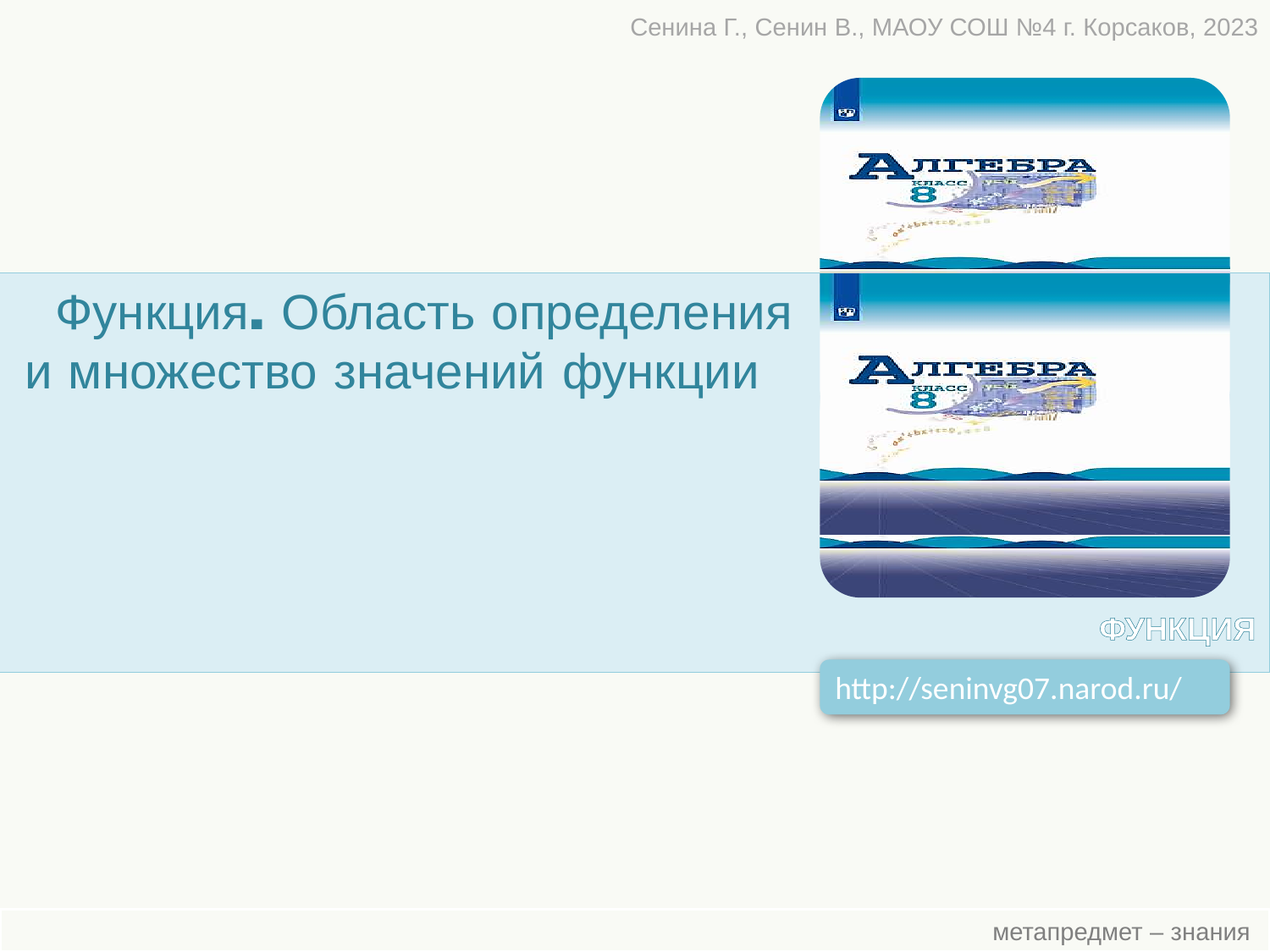

Сенина Г., Сенин В., МАОУ СОШ №4 г. Корсаков, 2023

Функция. Область определения и множество значений функции
ФУНКЦИЯ
http://seninvg07.narod.ru/
  метапредмет – знания